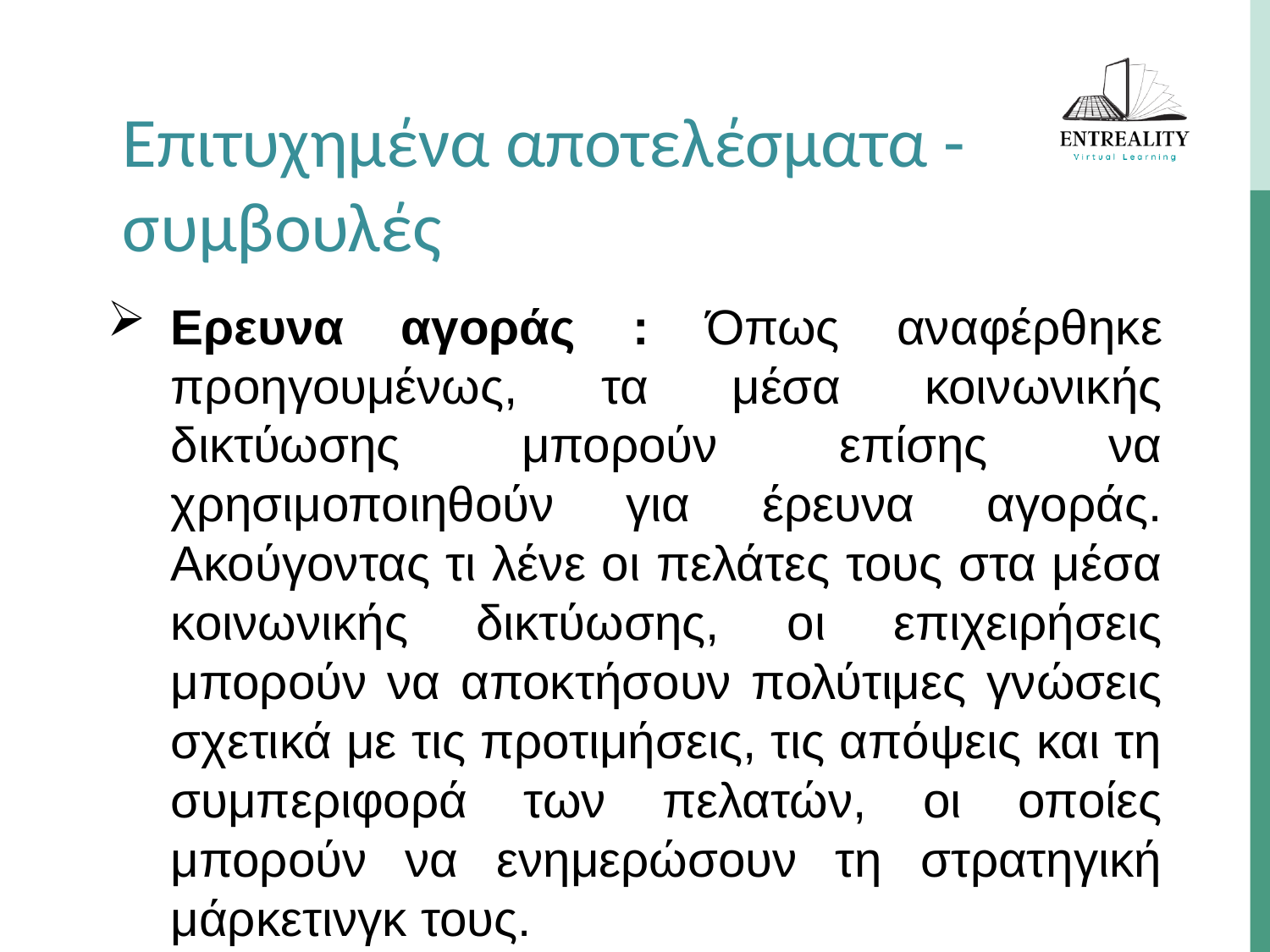

Επιτυχημένα αποτελέσματα - συμβουλές
Ερευνα αγοράς : Όπως αναφέρθηκε προηγουμένως, τα μέσα κοινωνικής δικτύωσης μπορούν επίσης να χρησιμοποιηθούν για έρευνα αγοράς. Ακούγοντας τι λένε οι πελάτες τους στα μέσα κοινωνικής δικτύωσης, οι επιχειρήσεις μπορούν να αποκτήσουν πολύτιμες γνώσεις σχετικά με τις προτιμήσεις, τις απόψεις και τη συμπεριφορά των πελατών, οι οποίες μπορούν να ενημερώσουν τη στρατηγική μάρκετινγκ τους.